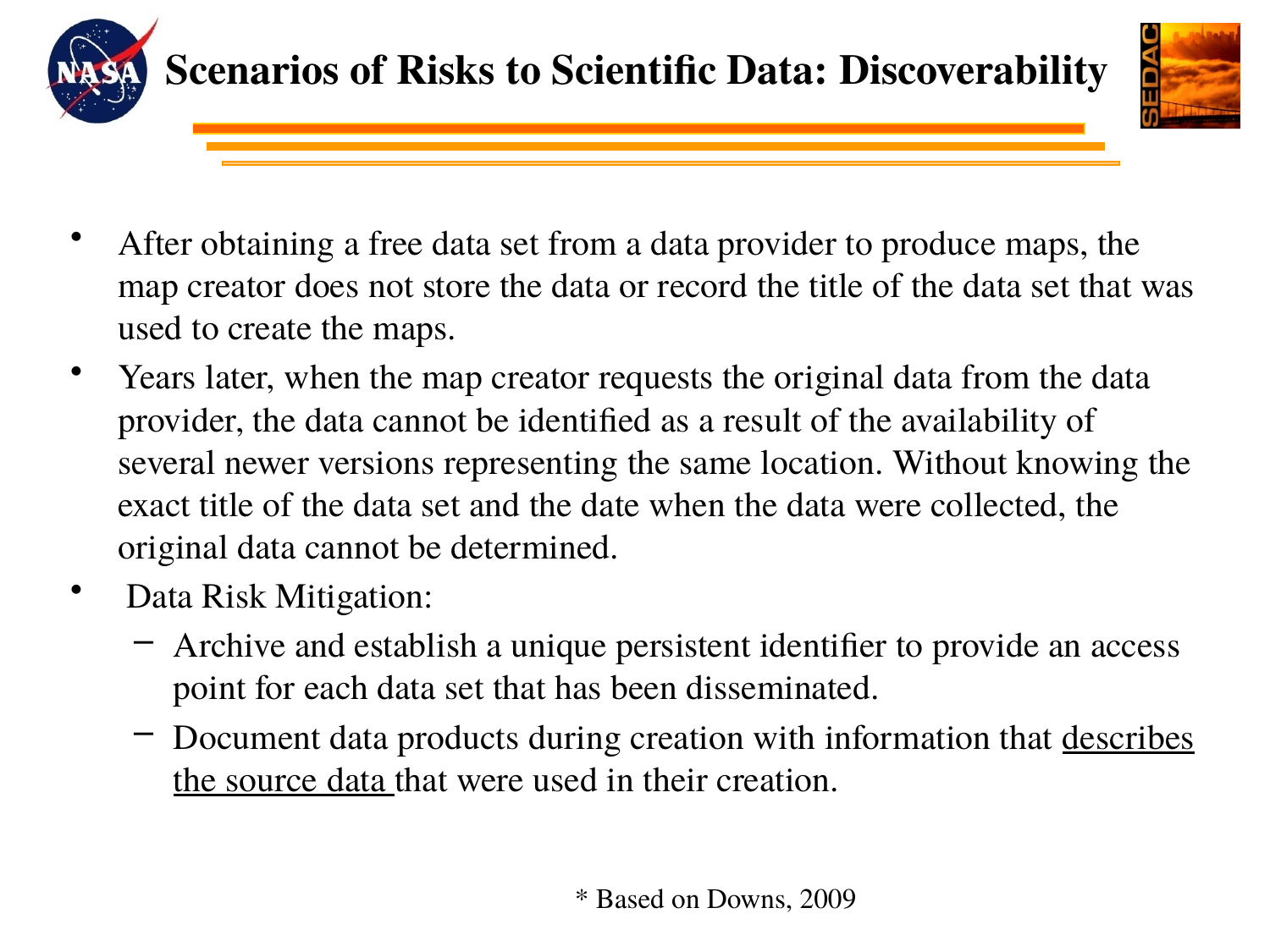

# Scenarios of Risks to Scientific Data: Discoverability
After obtaining a free data set from a data provider to produce maps, the map creator does not store the data or record the title of the data set that was used to create the maps.
Years later, when the map creator requests the original data from the data provider, the data cannot be identified as a result of the availability of several newer versions representing the same location. Without knowing the exact title of the data set and the date when the data were collected, the original data cannot be determined.
 Data Risk Mitigation:
Archive and establish a unique persistent identifier to provide an access point for each data set that has been disseminated.
Document data products during creation with information that describes the source data that were used in their creation.
* Based on Downs, 2009